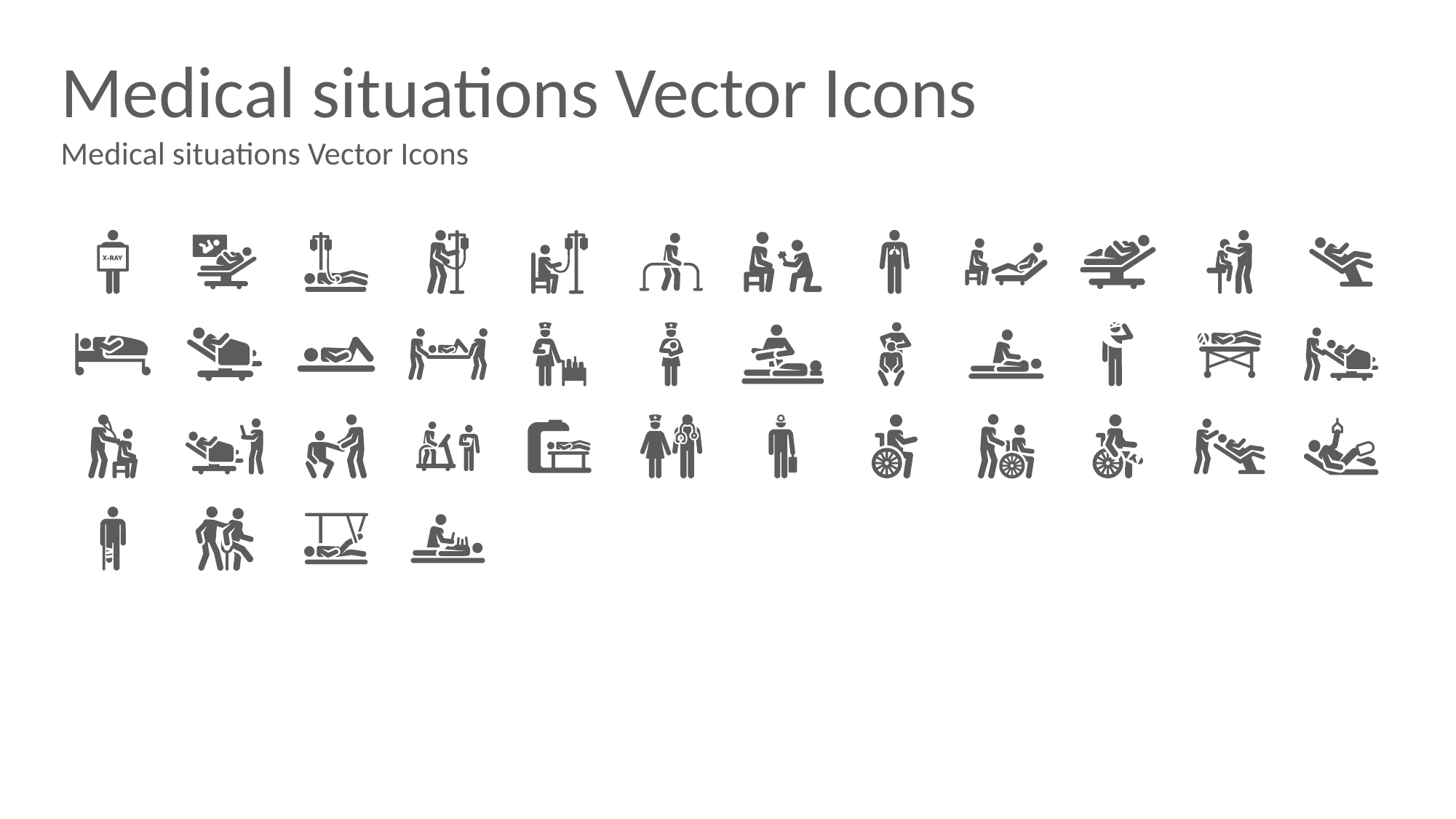

# Medical situations Vector Icons
Medical situations Vector Icons